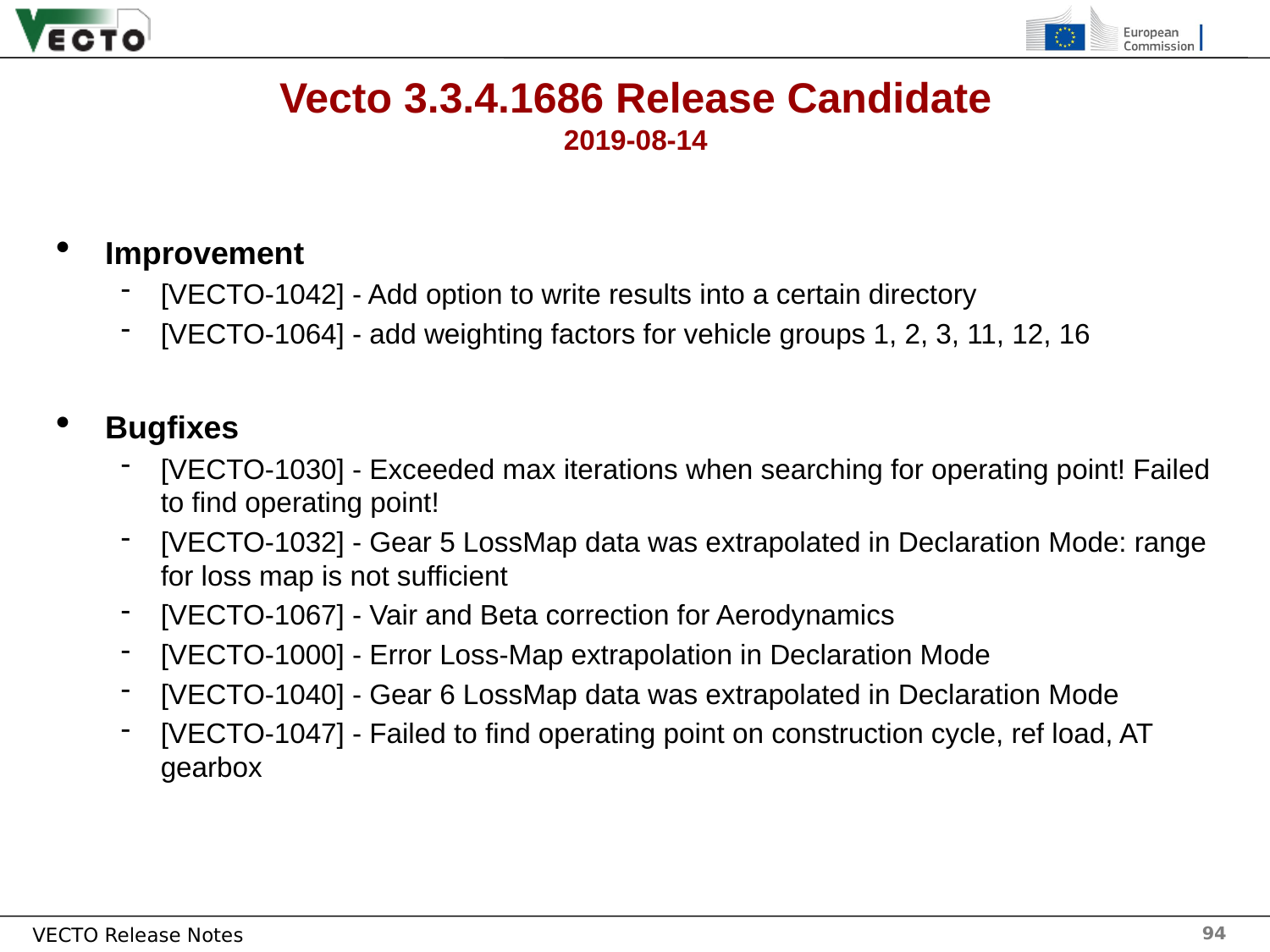

# Vecto 3.3.4.1686 Release Candidate 2019-08-14
Improvement
[VECTO-1042] - Add option to write results into a certain directory
[VECTO-1064] - add weighting factors for vehicle groups 1, 2, 3, 11, 12, 16

Bugfixes
[VECTO-1030] - Exceeded max iterations when searching for operating point! Failed to find operating point!
[VECTO-1032] - Gear 5 LossMap data was extrapolated in Declaration Mode: range for loss map is not sufficient
[VECTO-1067] - Vair and Beta correction for Aerodynamics
[VECTO-1000] - Error Loss-Map extrapolation in Declaration Mode
[VECTO-1040] - Gear 6 LossMap data was extrapolated in Declaration Mode
[VECTO-1047] - Failed to find operating point on construction cycle, ref load, AT gearbox